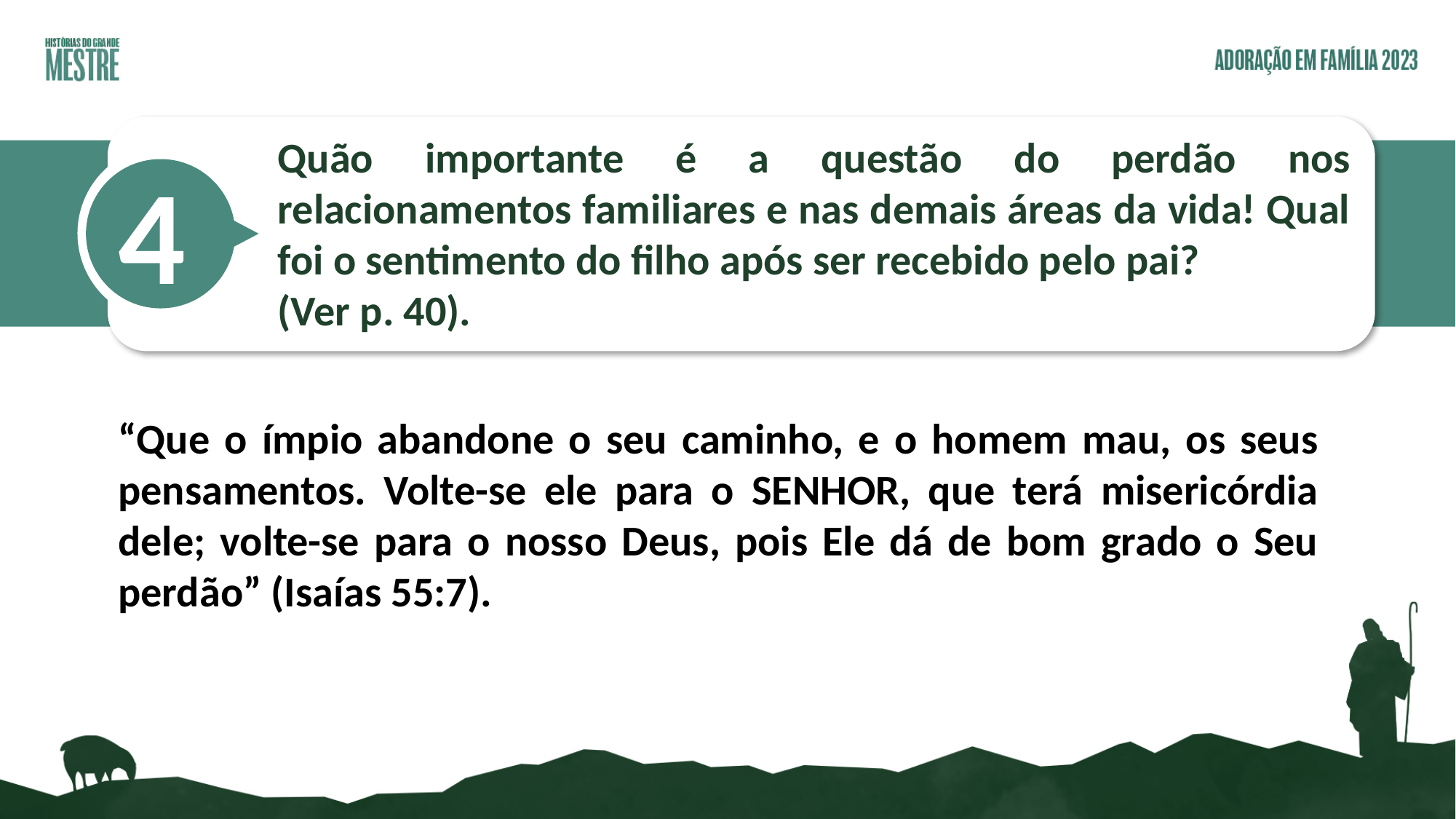

Quão importante é a questão do perdão nos relacionamentos familiares e nas demais áreas da vida! Qual foi o sentimento do filho após ser recebido pelo pai?
(Ver p. 40).
4
“Que o ímpio abandone o seu caminho, e o homem mau, os seus pensamentos. Volte-se ele para o SENHOR, que terá misericórdia dele; volte-se para o nosso Deus, pois Ele dá de bom grado o Seu perdão” (Isaías 55:7).